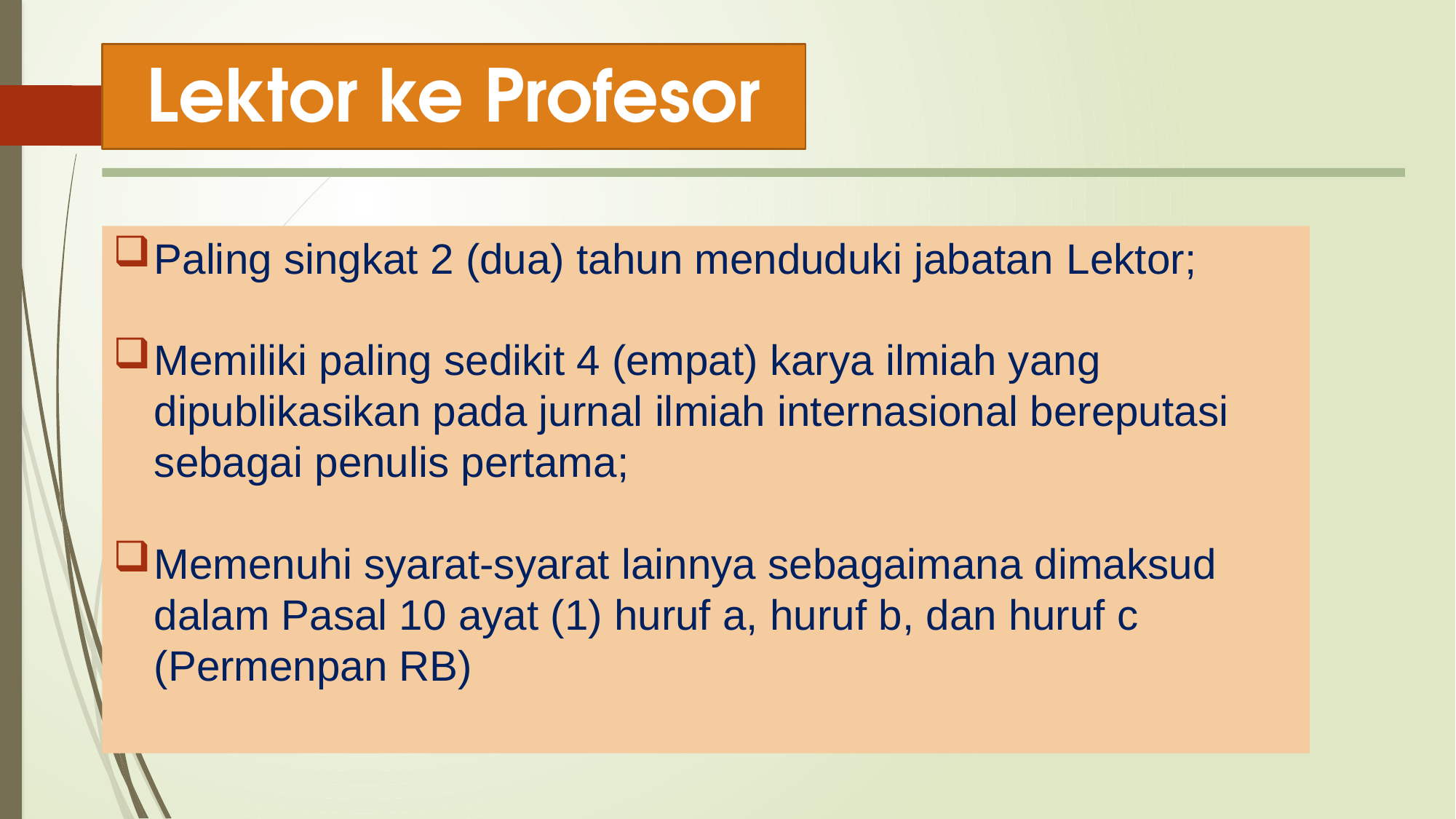

# Lektor ke Profesor

Paling singkat 2 (dua) tahun menduduki jabatan Lektor;

Memiliki paling sedikit 4 (empat) karya ilmiah yang dipublikasikan pada jurnal ilmiah internasional bereputasi sebagai penulis pertama;

Memenuhi syarat-syarat lainnya sebagaimana dimaksud dalam Pasal 10 ayat (1) huruf a, huruf b, dan huruf c (Permenpan RB)